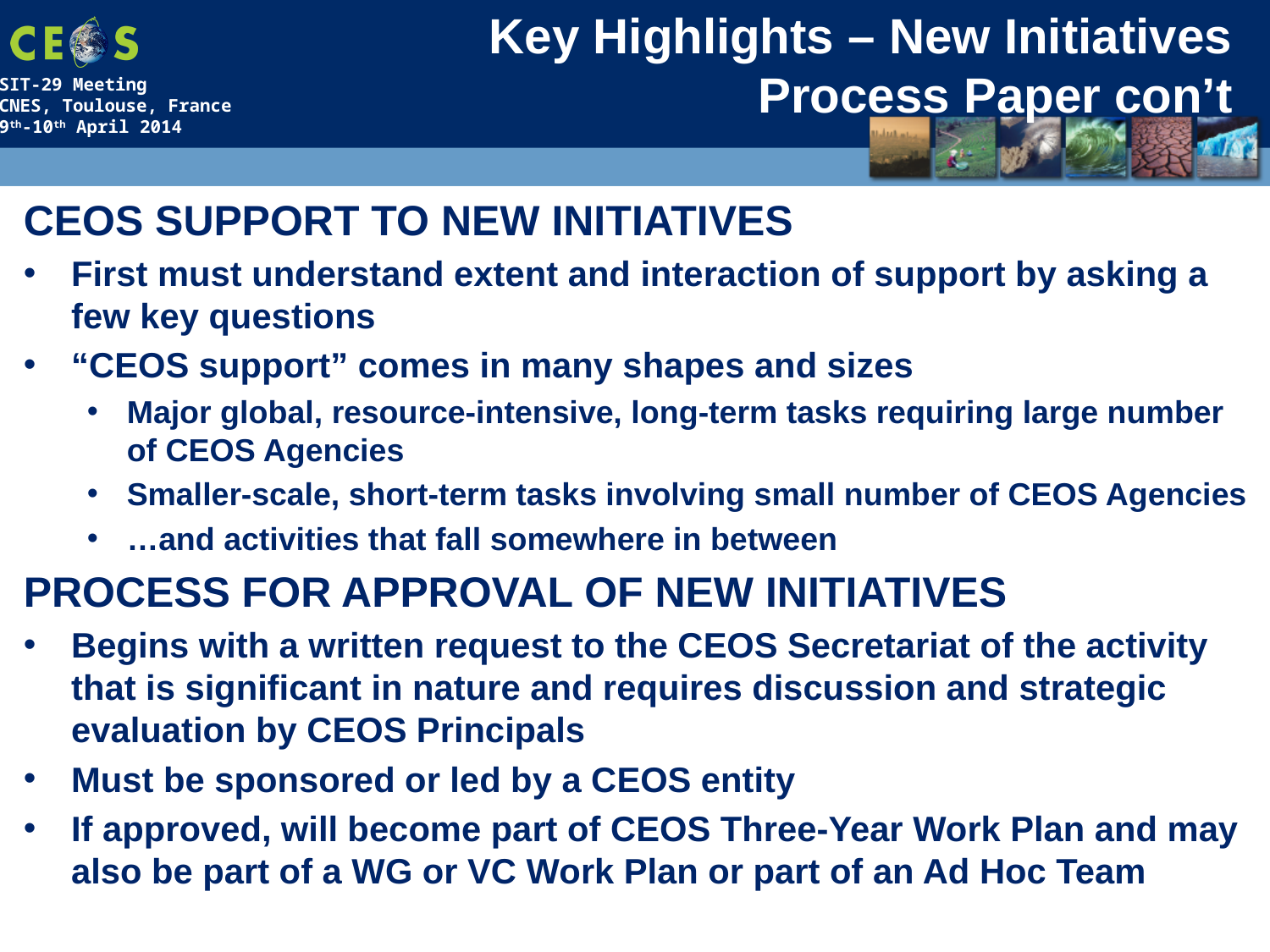

# Key Highlights – New Initiatives Process Paper con’t
CEOS Support to New Initiatives
First must understand extent and interaction of support by asking a few key questions
“CEOS support” comes in many shapes and sizes
Major global, resource-intensive, long-term tasks requiring large number of CEOS Agencies
Smaller-scale, short-term tasks involving small number of CEOS Agencies
…and activities that fall somewhere in between
Process for Approval of New Initiatives
Begins with a written request to the CEOS Secretariat of the activity that is significant in nature and requires discussion and strategic evaluation by CEOS Principals
Must be sponsored or led by a CEOS entity
If approved, will become part of CEOS Three-Year Work Plan and may also be part of a WG or VC Work Plan or part of an Ad Hoc Team